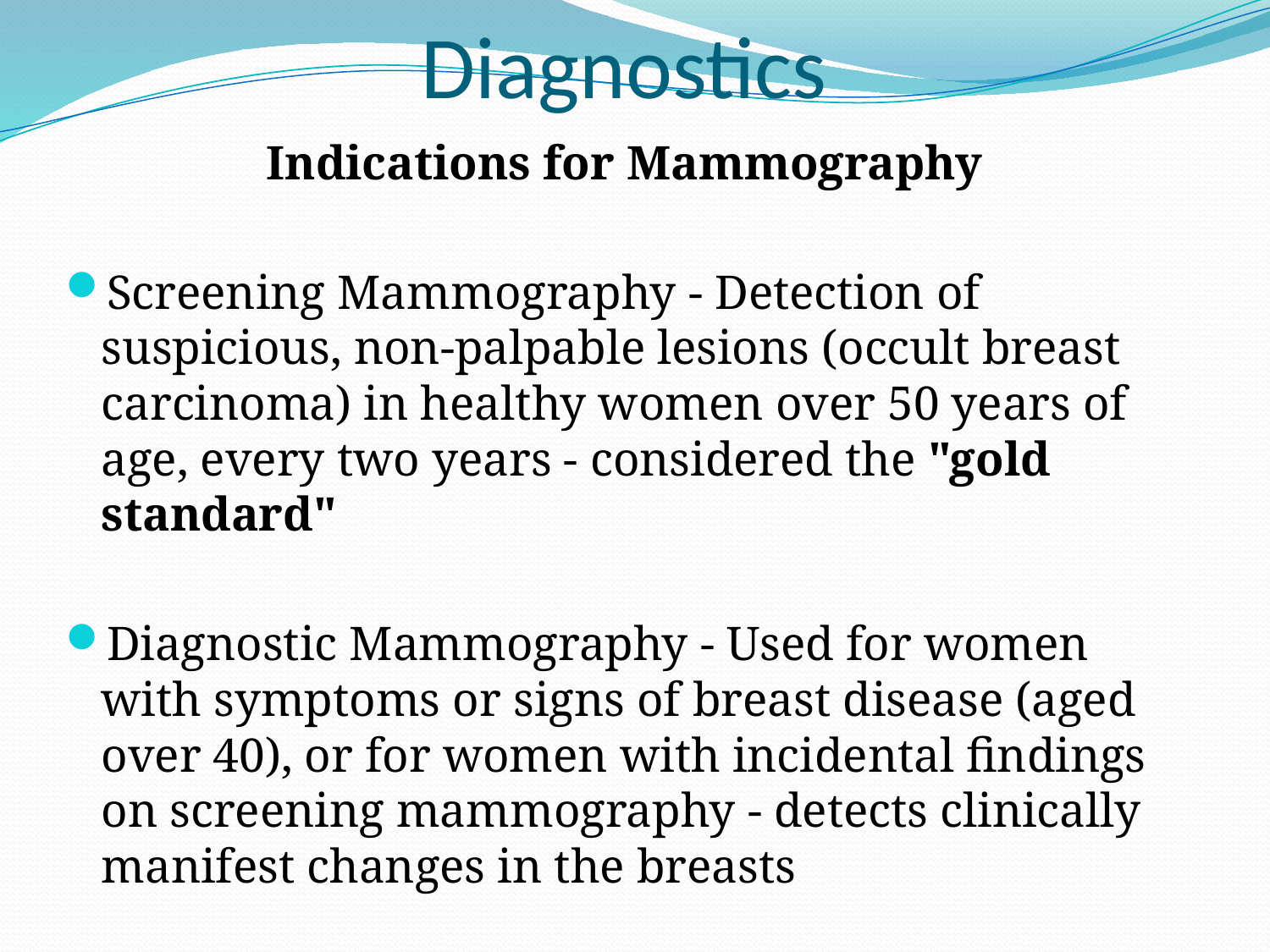

# Diagnostics
Indications for Mammography

Screening Mammography - Detection of suspicious, non-palpable lesions (occult breast carcinoma) in healthy women over 50 years of age, every two years - considered the "gold standard"

Diagnostic Mammography - Used for women with symptoms or signs of breast disease (aged over 40), or for women with incidental findings on screening mammography - detects clinically manifest changes in the breasts